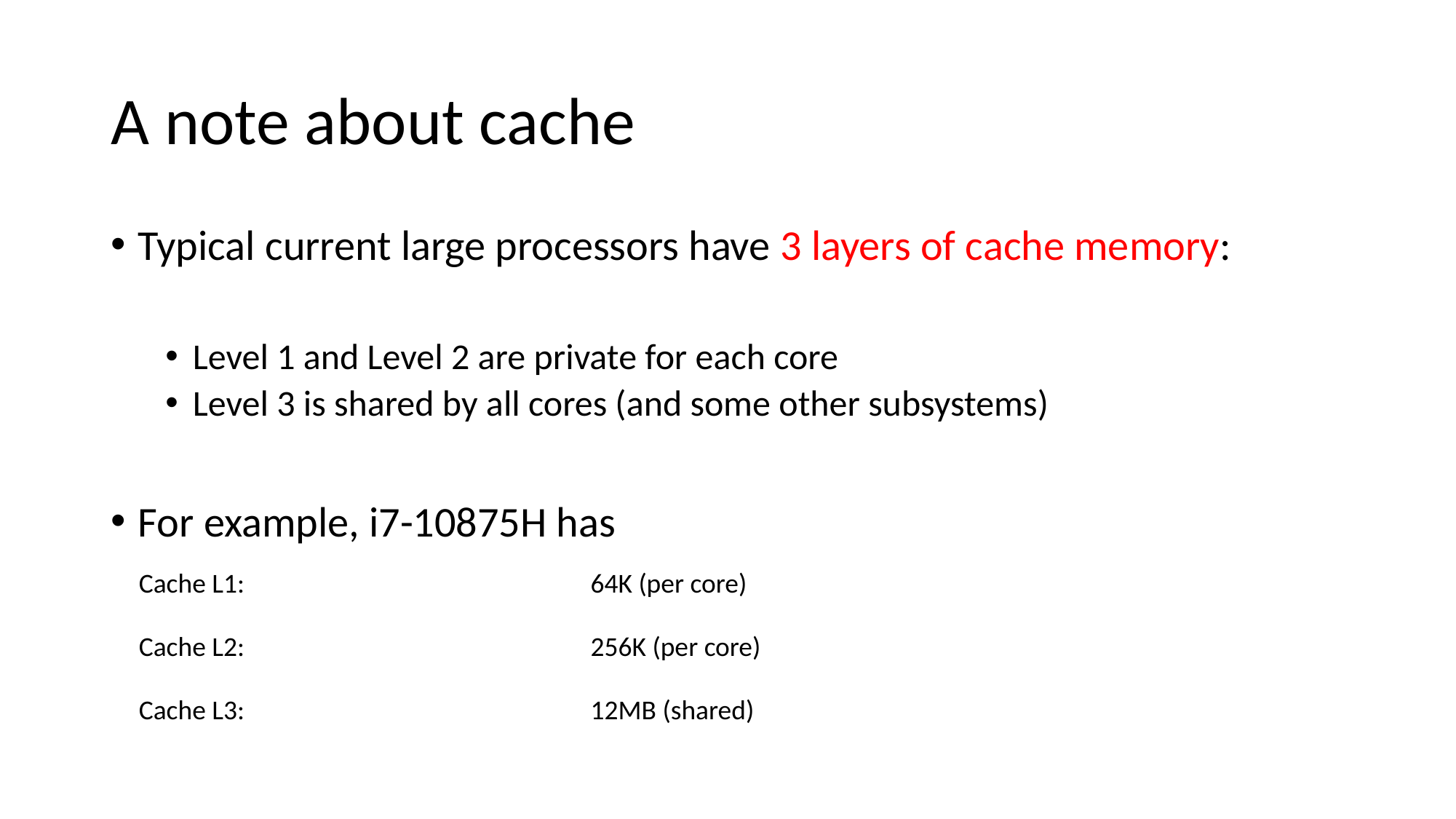

# A note about cache
Typical current large processors have 3 layers of cache memory:

Level 1 and Level 2 are private for each core
Level 3 is shared by all cores (and some other subsystems)

For example, i7-10875H has

| Cache L1: | 64K (per core) |
| --- | --- |
| Cache L2: | 256K (per core) |
| Cache L3: | 12MB (shared) |